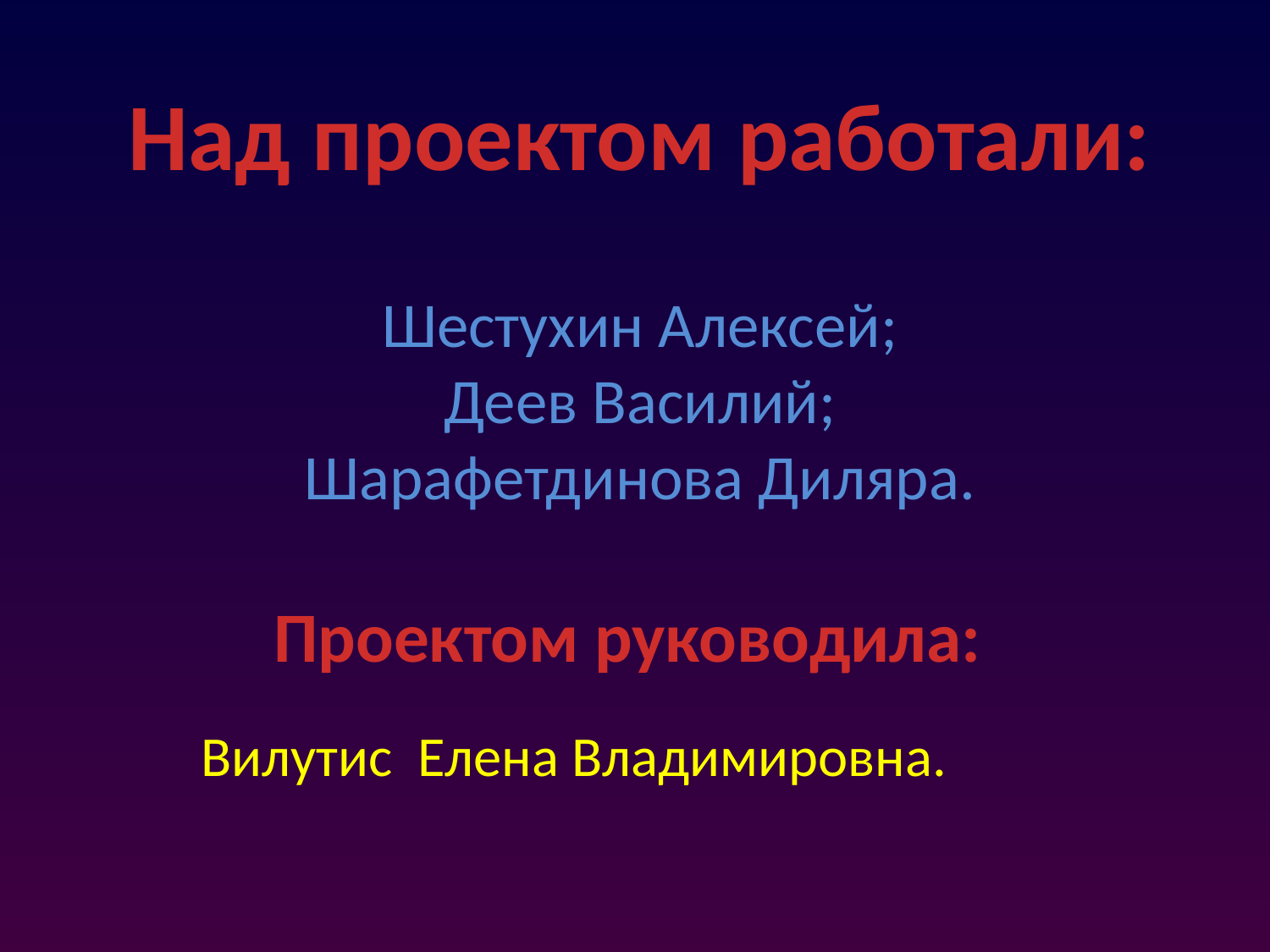

Над проектом работали:
Шестухин Алексей;
Деев Василий;
Шарафетдинова Диляра.

Проектом руководила:
Вилутис  Елена Владимировна.